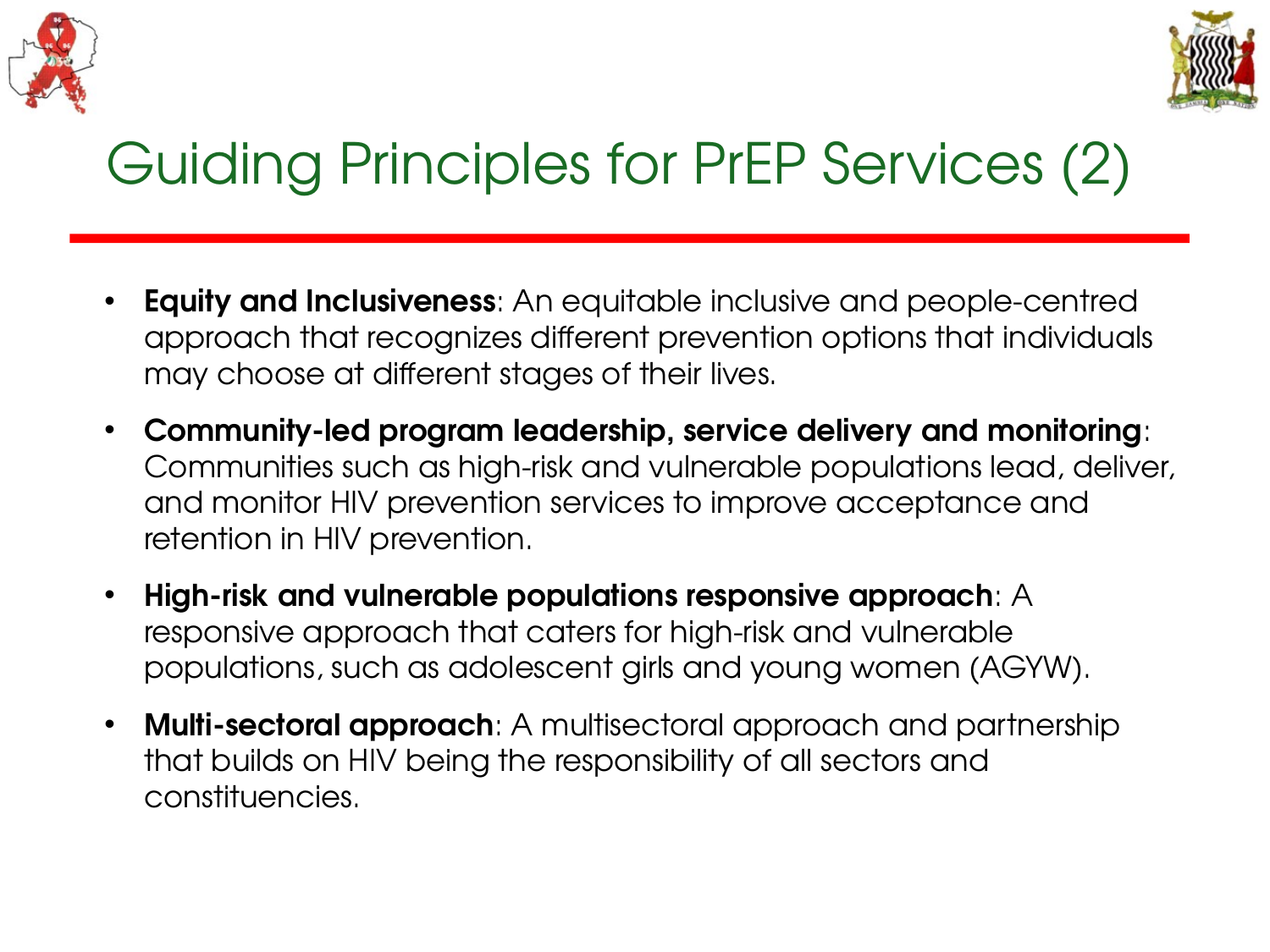

# Guiding Principles for PrEP Services (2)
Equity and Inclusiveness: An equitable inclusive and people-centred approach that recognizes different prevention options that individuals may choose at different stages of their lives.
Community-led program leadership, service delivery and monitoring: Communities such as high-risk and vulnerable populations lead, deliver, and monitor HIV prevention services to improve acceptance and retention in HIV prevention.
High-risk and vulnerable populations responsive approach: A responsive approach that caters for high-risk and vulnerable populations, such as adolescent girls and young women (AGYW).
Multi-sectoral approach: A multisectoral approach and partnership that builds on HIV being the responsibility of all sectors and constituencies.